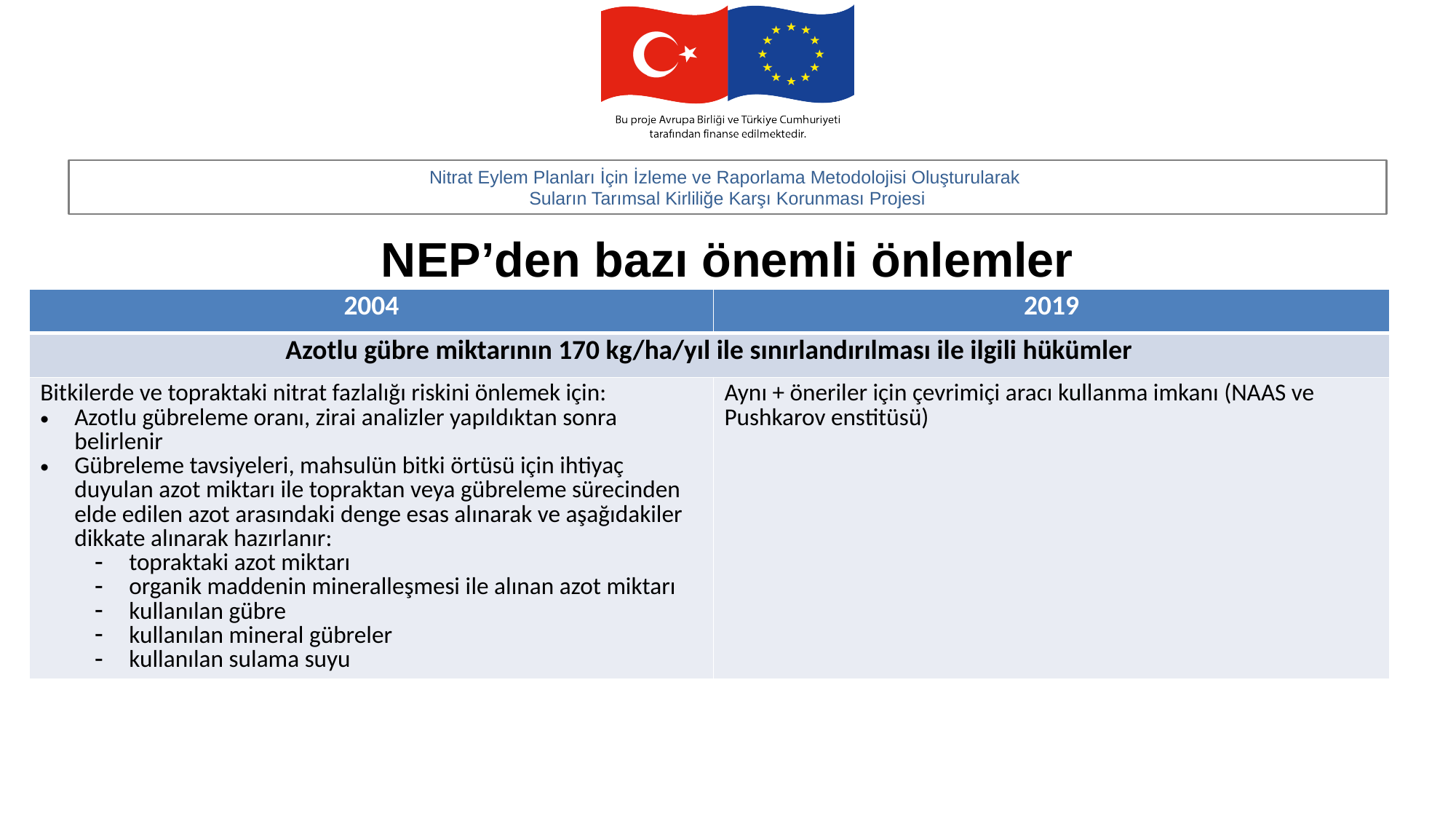

# NEP’den bazı önemli önlemler
| 2004 | 2019 |
| --- | --- |
| Azotlu gübre miktarının 170 kg/ha/yıl ile sınırlandırılması ile ilgili hükümler |  |
| Bitkilerde ve topraktaki nitrat fazlalığı riskini önlemek için: Azotlu gübreleme oranı, zirai analizler yapıldıktan sonra belirlenir Gübreleme tavsiyeleri, mahsulün bitki örtüsü için ihtiyaç duyulan azot miktarı ile topraktan veya gübreleme sürecinden elde edilen azot arasındaki denge esas alınarak ve aşağıdakiler dikkate alınarak hazırlanır: topraktaki azot miktarı organik maddenin mineralleşmesi ile alınan azot miktarı kullanılan gübre kullanılan mineral gübreler kullanılan sulama suyu | Aynı + öneriler için çevrimiçi aracı kullanma imkanı (NAAS ve Pushkarov enstitüsü) |
.

.